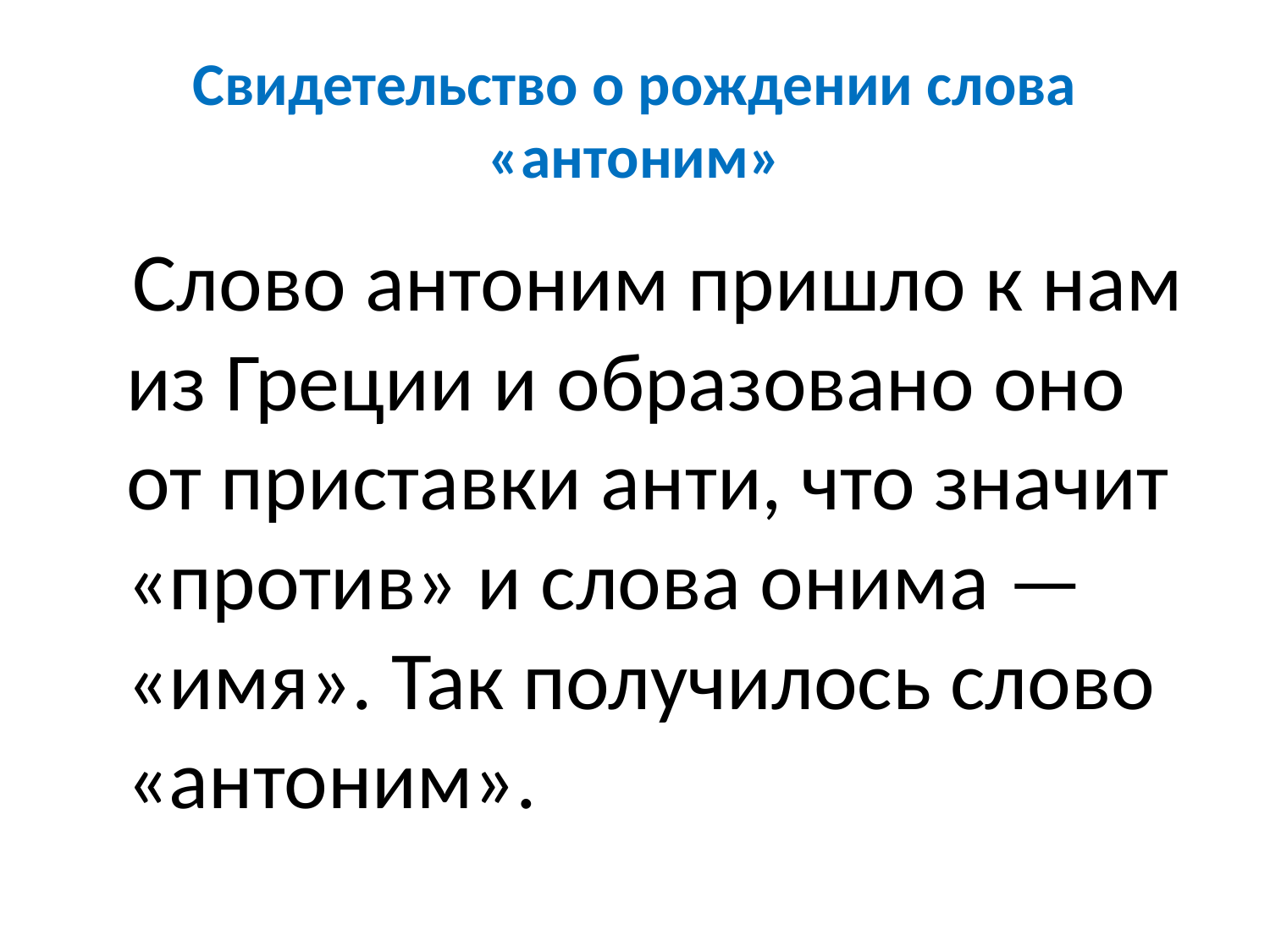

# Свидетельство о рождении слова «антоним»
   Слово антоним пришло к нам из Греции и образовано оно от приставки анти, что значит «против» и слова онима — «имя». Так получилось слово «антоним».